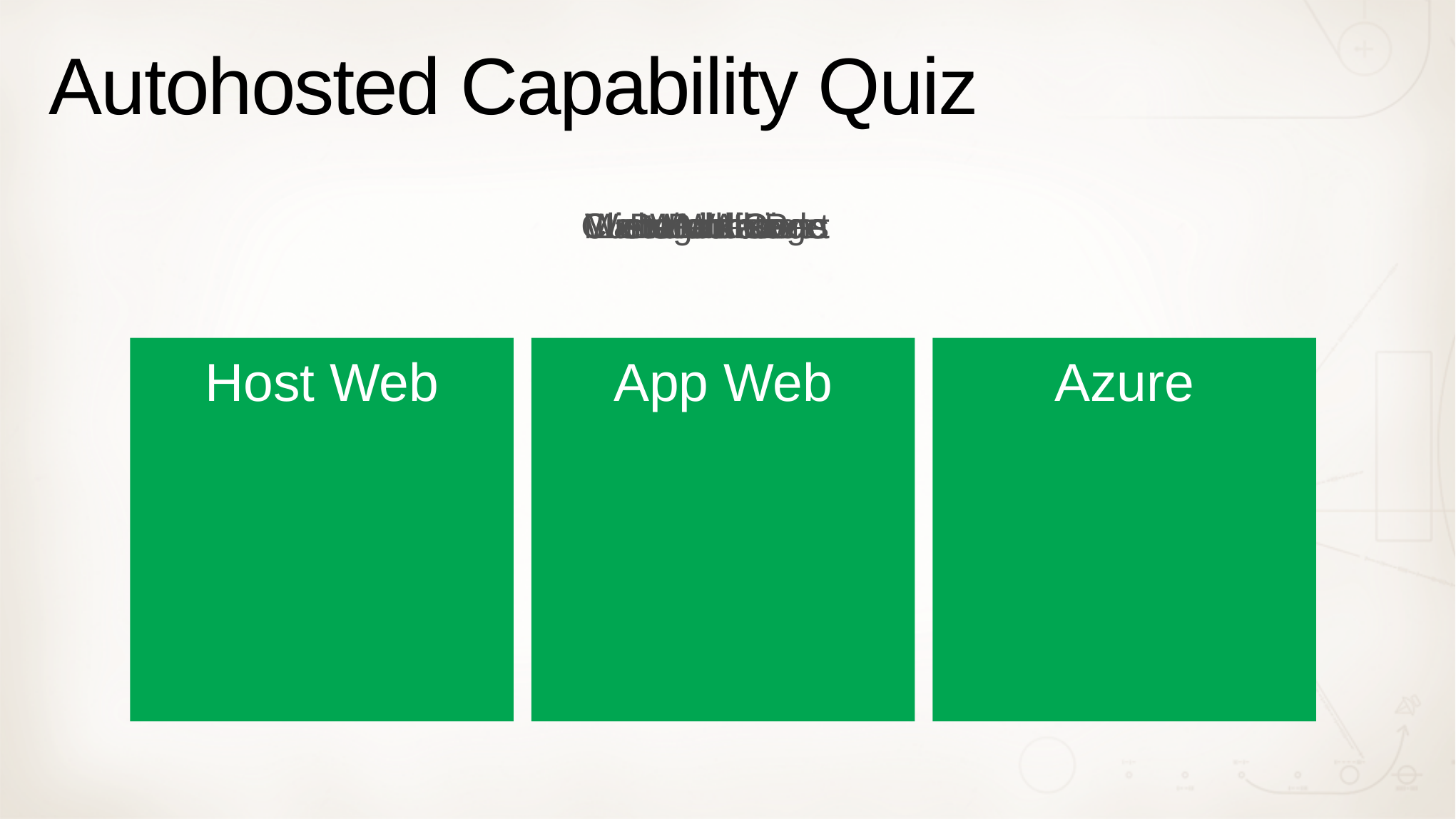

# Autohosted Capability Quiz
Custom Actions
Client Web Part
Managed Code
Web Part Page
Lists/Libraries
Database
Modules
Workflow
Host Web
App Web
Azure